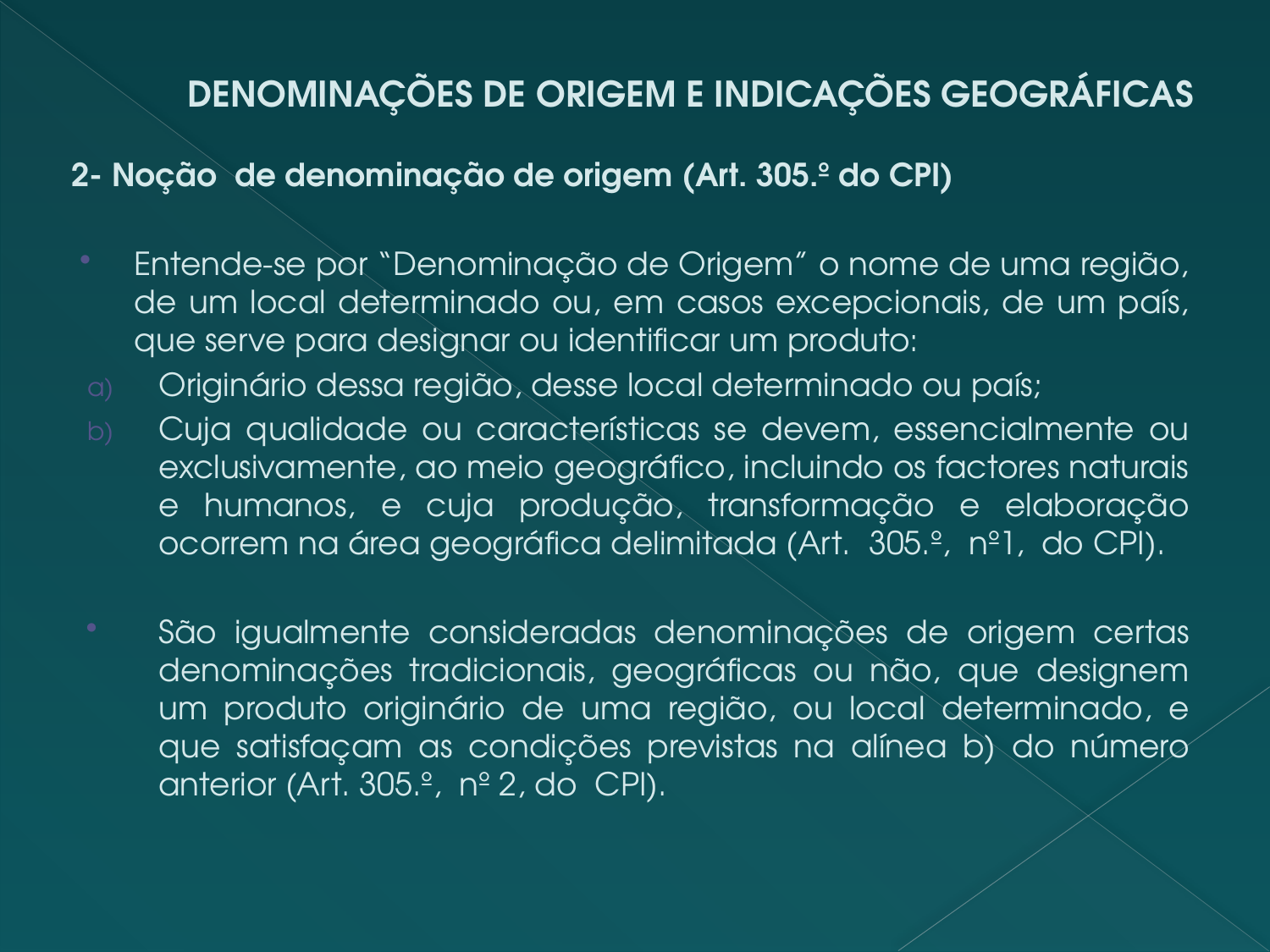

# DENOMINAÇÕES DE ORIGEM E INDICAÇÕES GEOGRÁFICAS
2- Noção  de denominação de origem (Art. 305.º do CPI)

Entende-se por “Denominação de Origem” o nome de uma região, de um local determinado ou, em casos excepcionais, de um país, que serve para designar ou identificar um produto:
Originário dessa região, desse local determinado ou país;
Cuja qualidade ou características se devem, essencialmente ou exclusivamente, ao meio geográfico, incluindo os factores naturais e humanos, e cuja produção, transformação e elaboração ocorrem na área geográfica delimitada (Art.  305.º,  nº1,  do CPI).

São igualmente consideradas denominações de origem certas denominações tradicionais, geográficas ou não, que designem um produto originário de uma região, ou local determinado, e que satisfaçam as condições previstas na alínea b) do número anterior (Art. 305.º,  nº 2, do  CPI).